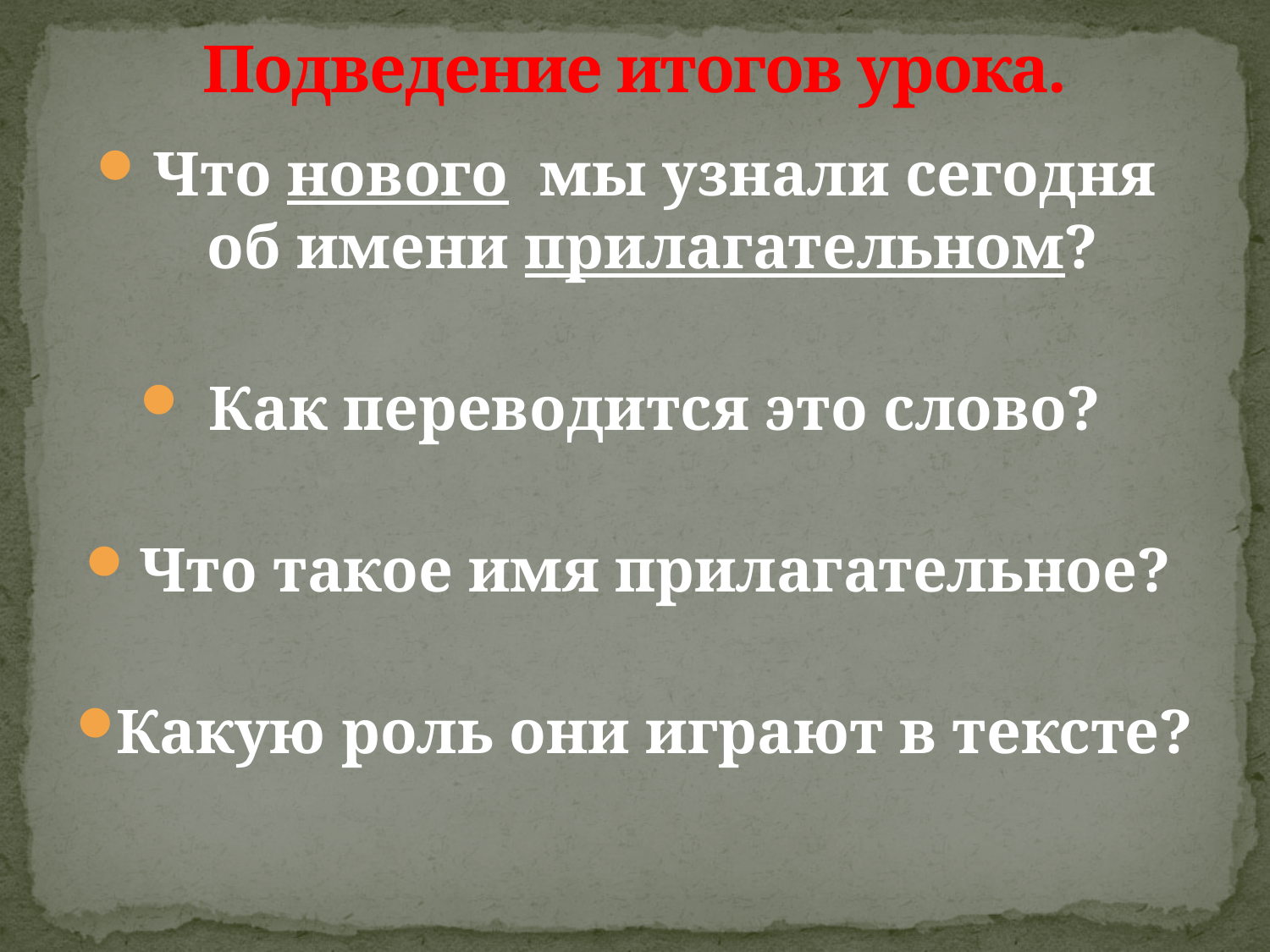

# Подведение итогов урока.
Что нового  мы узнали сегодня об имени прилагательном?

Как переводится это слово?

Что такое имя прилагательное?

Какую роль они играют в тексте?